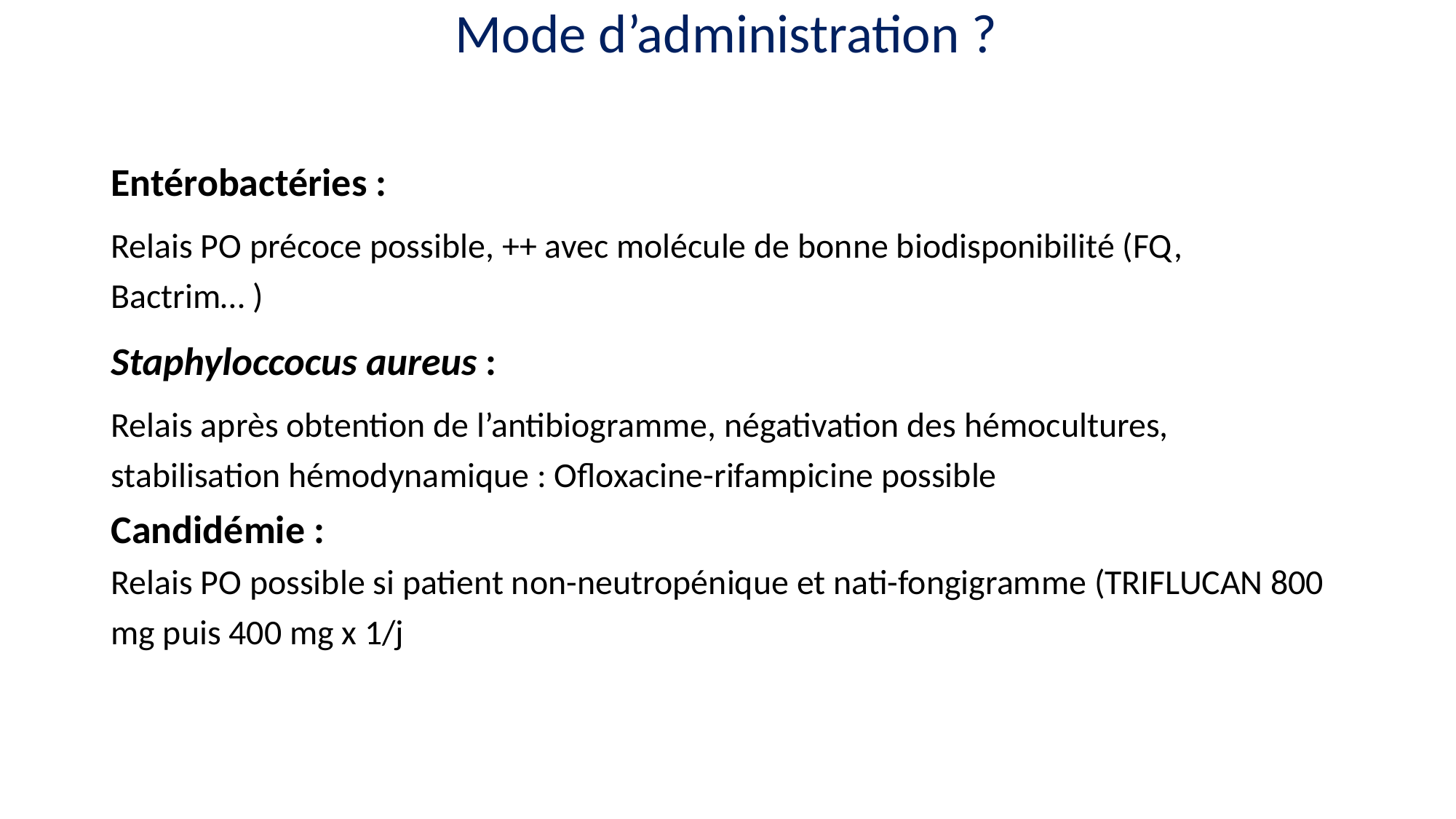

Mode d’administration ?
Entérobactéries :
Relais PO précoce possible, ++ avec molécule de bonne biodisponibilité (FQ, Bactrim… )
Staphyloccocus aureus :
Relais après obtention de l’antibiogramme, négativation des hémocultures, stabilisation hémodynamique : Ofloxacine-rifampicine possible
Candidémie :
Relais PO possible si patient non-neutropénique et nati-fongigramme (TRIFLUCAN 800 mg puis 400 mg x 1/j